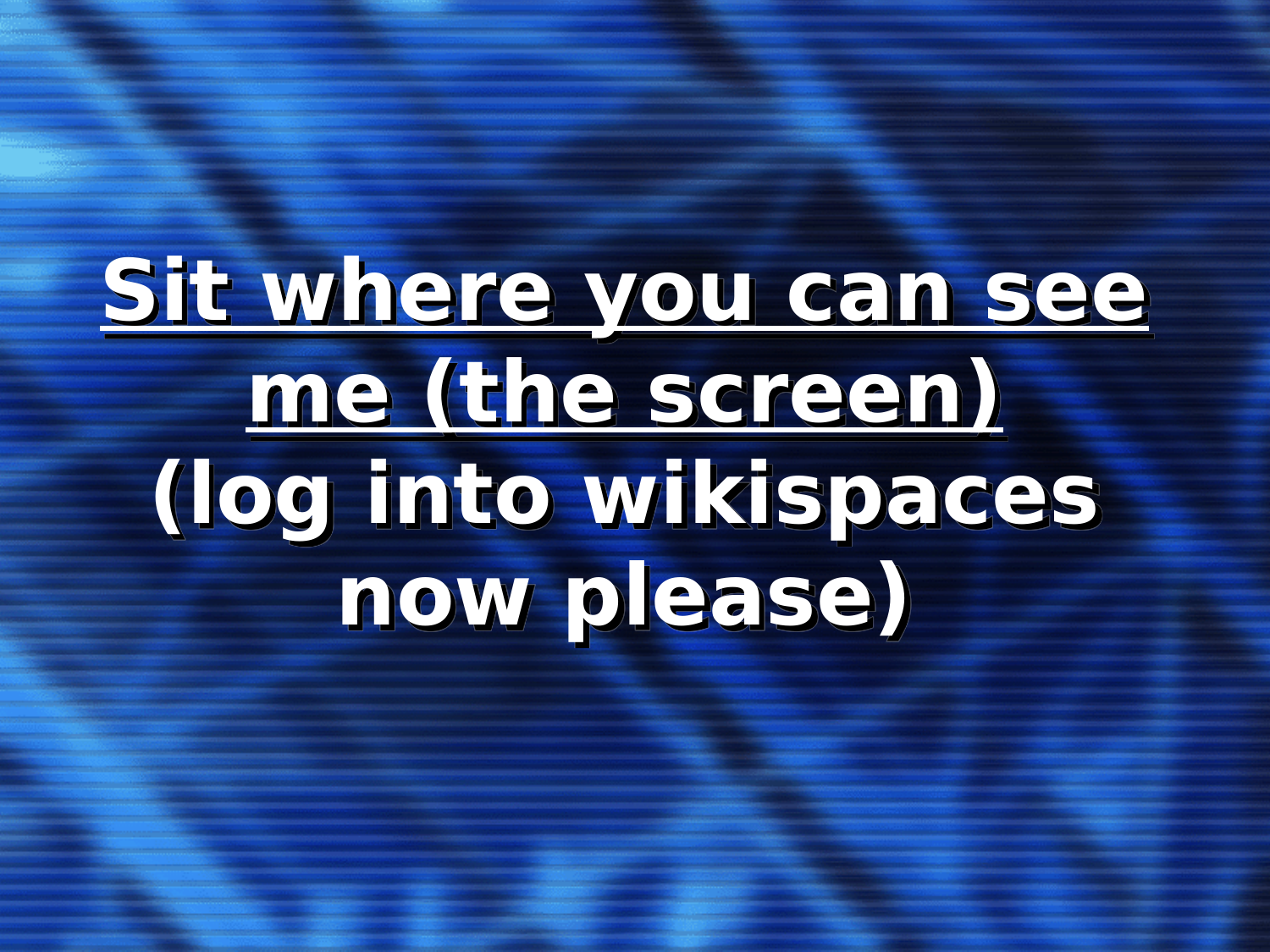

# Sit where you can see me (the screen) (log into wikispaces now please)